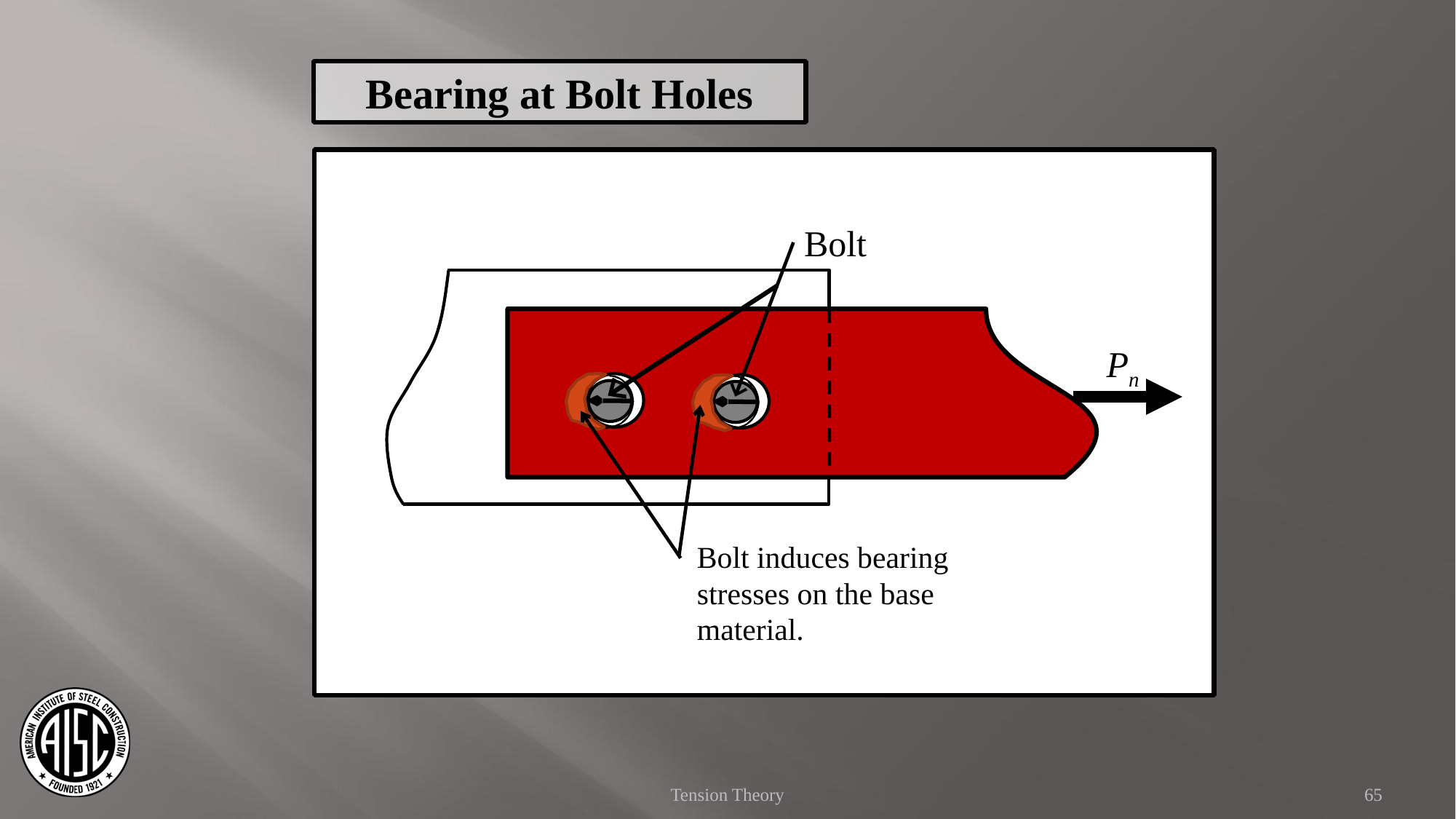

Bearing at Bolt Holes

Bolt

Pn

Bolt induces bearing stresses on the base material.
Tension Theory
65